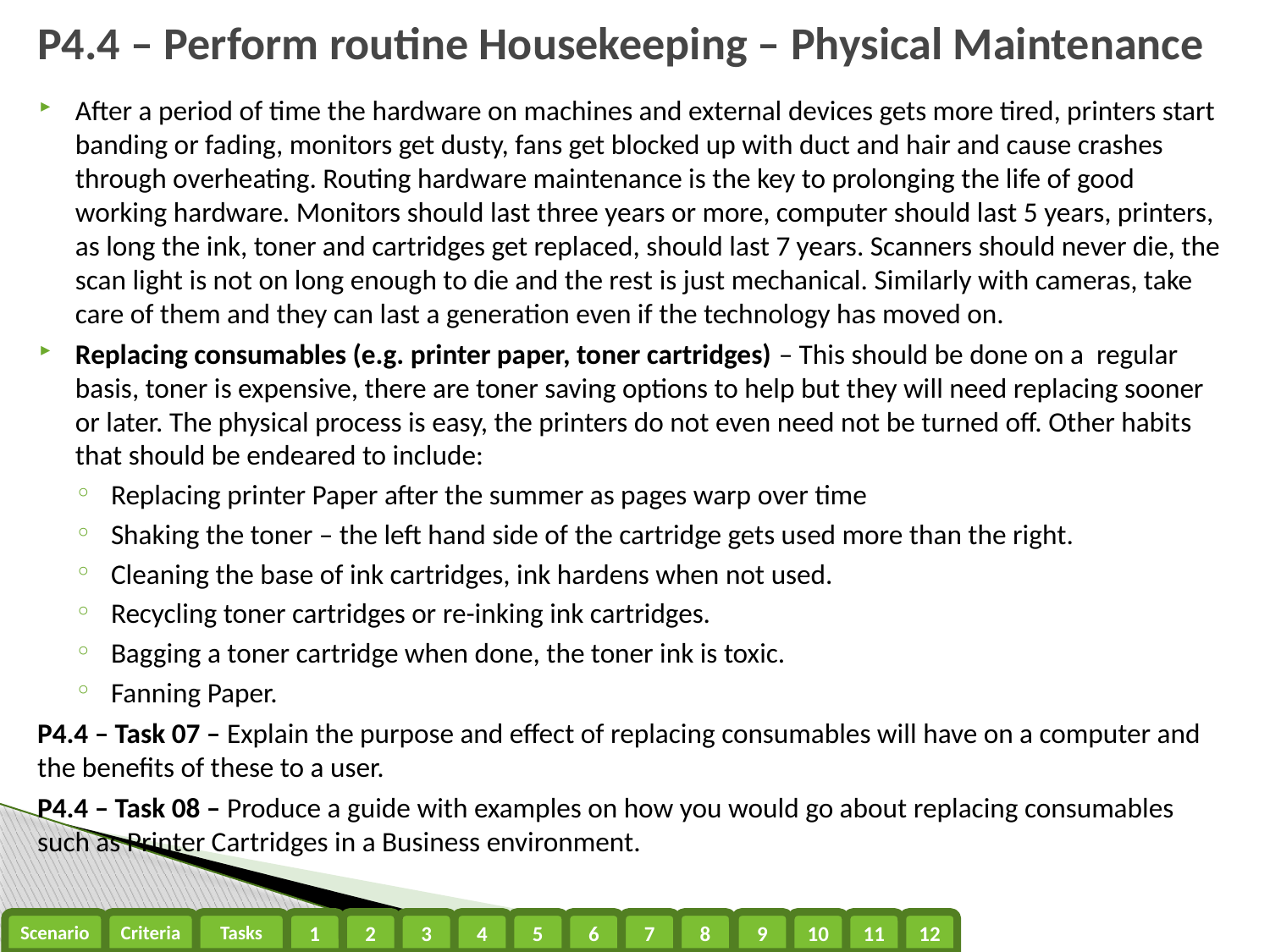

# P4.4 – Perform routine Housekeeping – Physical Maintenance
After a period of time the hardware on machines and external devices gets more tired, printers start banding or fading, monitors get dusty, fans get blocked up with duct and hair and cause crashes through overheating. Routing hardware maintenance is the key to prolonging the life of good working hardware. Monitors should last three years or more, computer should last 5 years, printers, as long the ink, toner and cartridges get replaced, should last 7 years. Scanners should never die, the scan light is not on long enough to die and the rest is just mechanical. Similarly with cameras, take care of them and they can last a generation even if the technology has moved on.
Replacing consumables (e.g. printer paper, toner cartridges) – This should be done on a  regular basis, toner is expensive, there are toner saving options to help but they will need replacing sooner or later. The physical process is easy, the printers do not even need not be turned off. Other habits that should be endeared to include:
Replacing printer Paper after the summer as pages warp over time
Shaking the toner – the left hand side of the cartridge gets used more than the right.
Cleaning the base of ink cartridges, ink hardens when not used.
Recycling toner cartridges or re-inking ink cartridges.
Bagging a toner cartridge when done, the toner ink is toxic.
Fanning Paper.
P4.4 – Task 07 – Explain the purpose and effect of replacing consumables will have on a computer and the benefits of these to a user.
P4.4 – Task 08 – Produce a guide with examples on how you would go about replacing consumables such as Printer Cartridges in a Business environment.